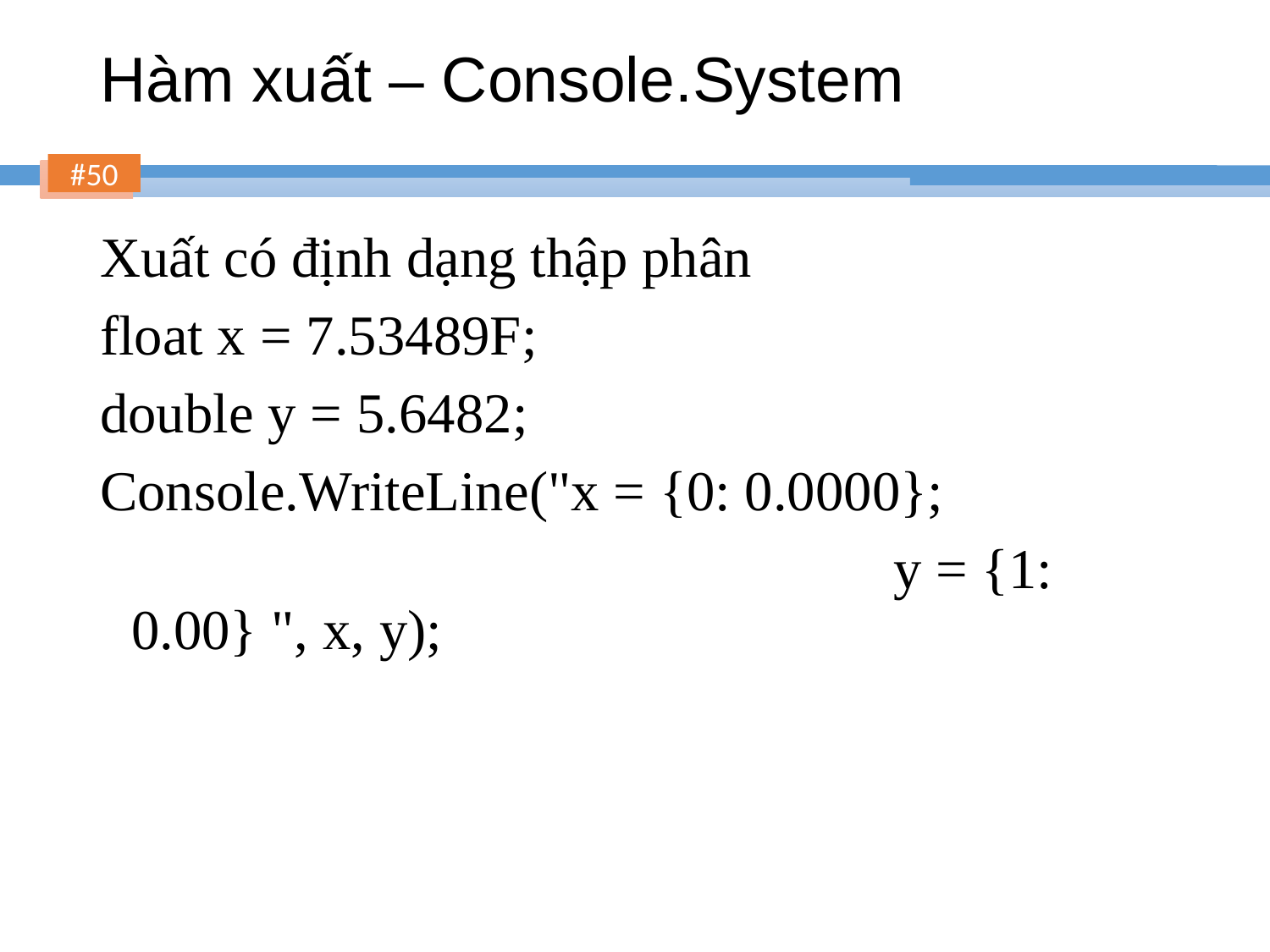

# Hàm xuất – Console.System
Xuất có định dạng thập phân
float x = 7.53489F;
double y = 5.6482;
Console.WriteLine("x = {0: 0.0000};
							y = {1: 0.00} ", x, y);